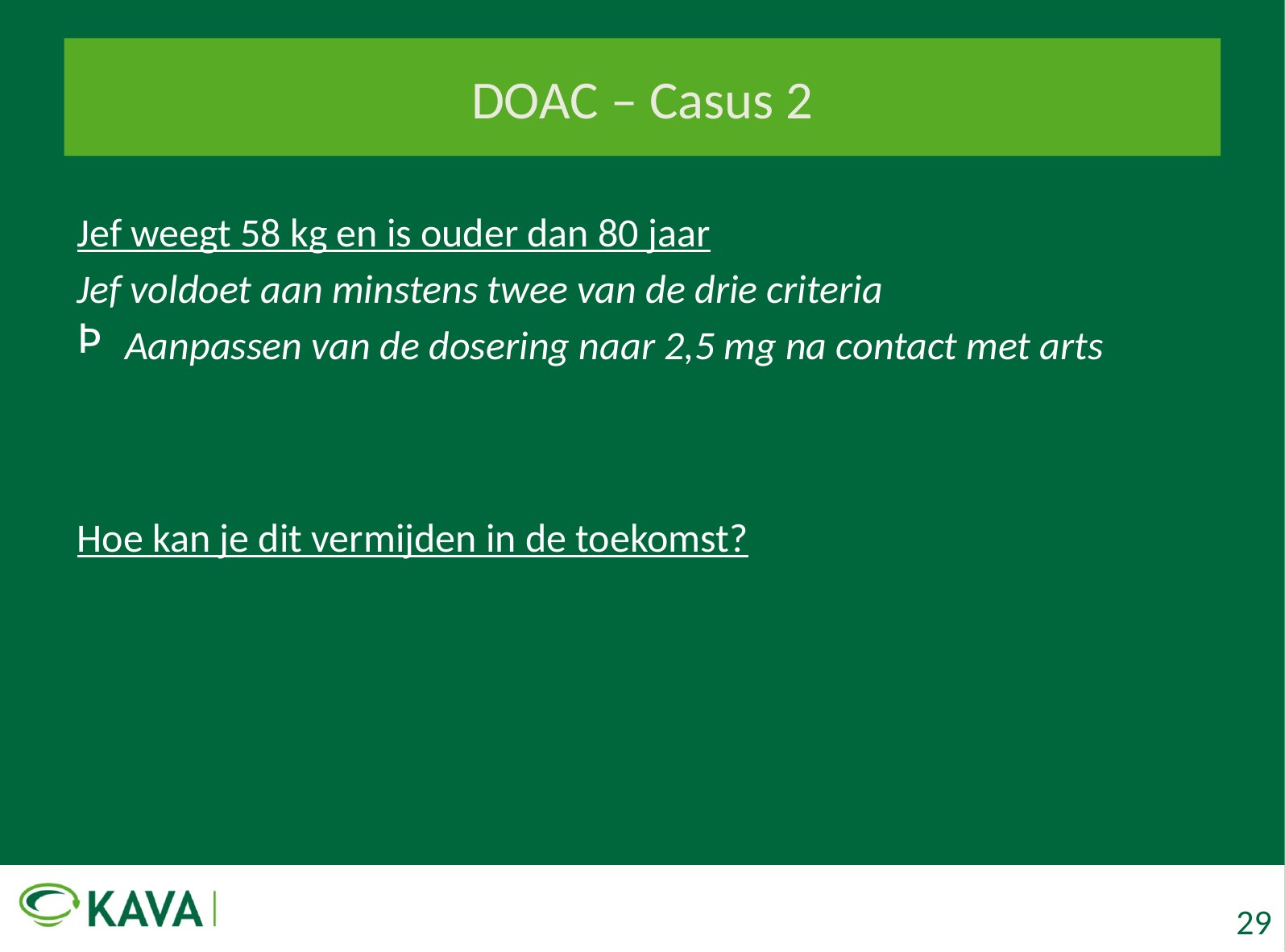

# DOAC – Casus 2
Jef weegt 58 kg en is ouder dan 80 jaar
Jef voldoet aan minstens twee van de drie criteria
Aanpassen van de dosering naar 2,5 mg na contact met arts

Hoe kan je dit vermijden in de toekomst?

29